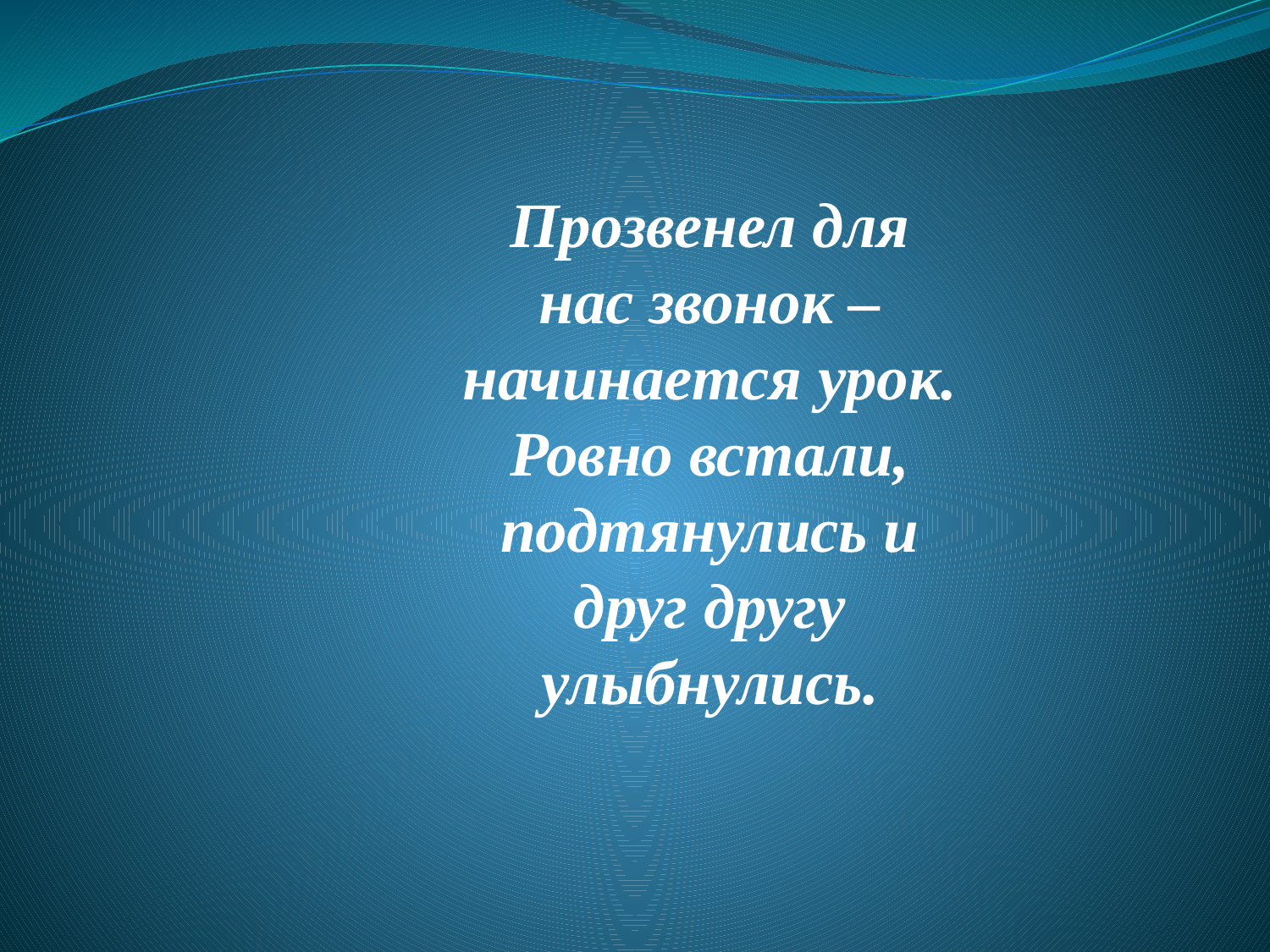

Прозвенел для нас звонок – начинается урок.
Ровно встали, подтянулись и друг другу улыбнулись.